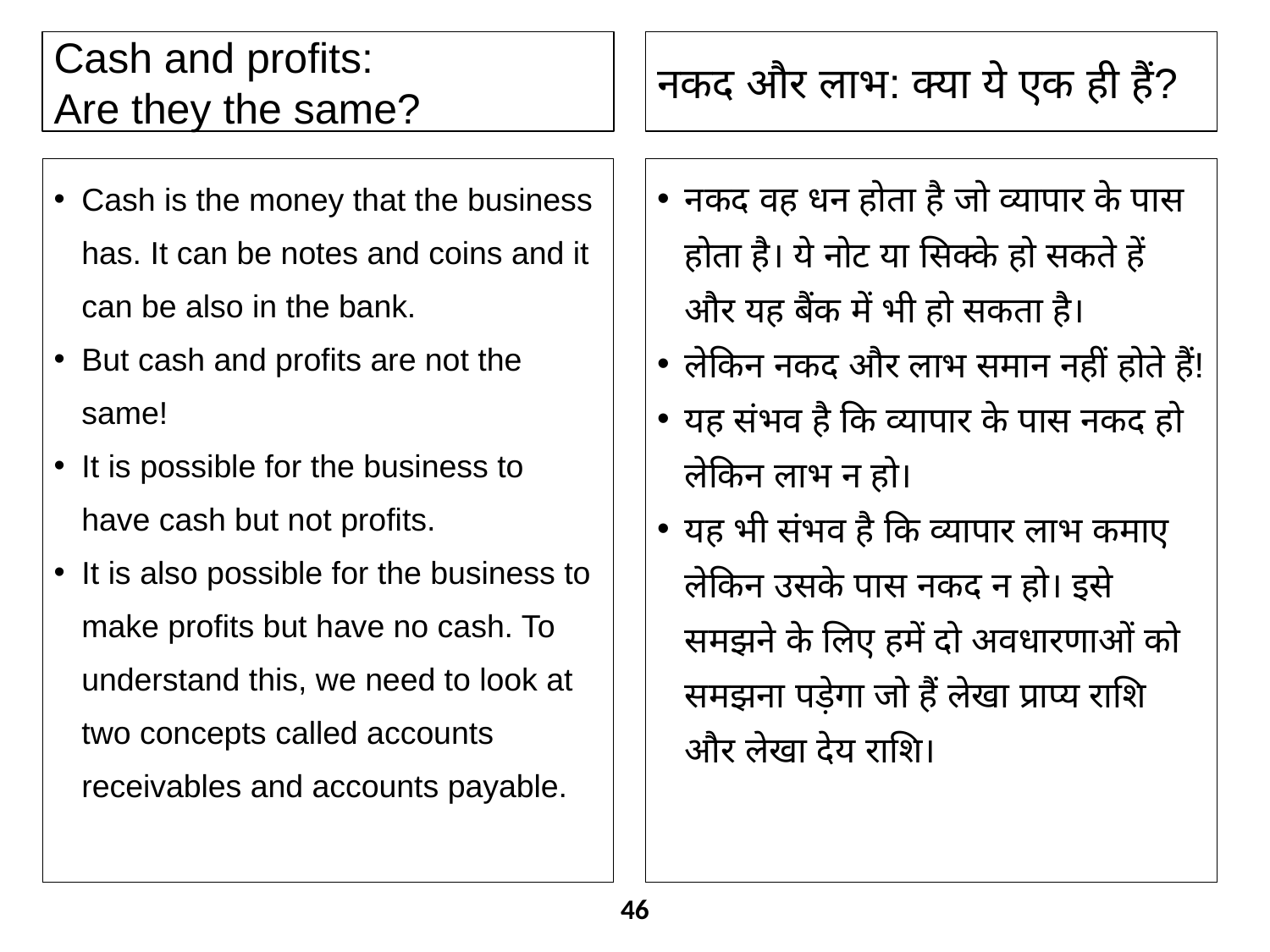

# Cash and profits: Are they the same?
नकद और लाभ: क्या ये एक ही हैं?
Cash is the money that the business has. It can be notes and coins and it can be also in the bank.
But cash and profits are not the same!
It is possible for the business to  have cash but not profits.
It is also possible for the business to make profits but have no cash. To understand this, we need to look at two concepts called accounts receivables and accounts payable.
नकद वह धन होता है जो व्यापार के पास होता है। ये नोट या सिक्के हो सकते हें और यह बैंक में भी हो सकता है।
लेकिन नकद और लाभ समान नहीं होते हैं!
यह संभव है कि व्यापार के पास नकद हो लेकिन लाभ न हो।
यह भी संभव है कि व्यापार लाभ कमाए लेकिन उसके पास नकद न हो। इसे समझने के लिए हमें दो अवधारणाओं को समझना पड़ेगा जो हैं लेखा प्राप्य राशि और लेखा देय राशि।
46